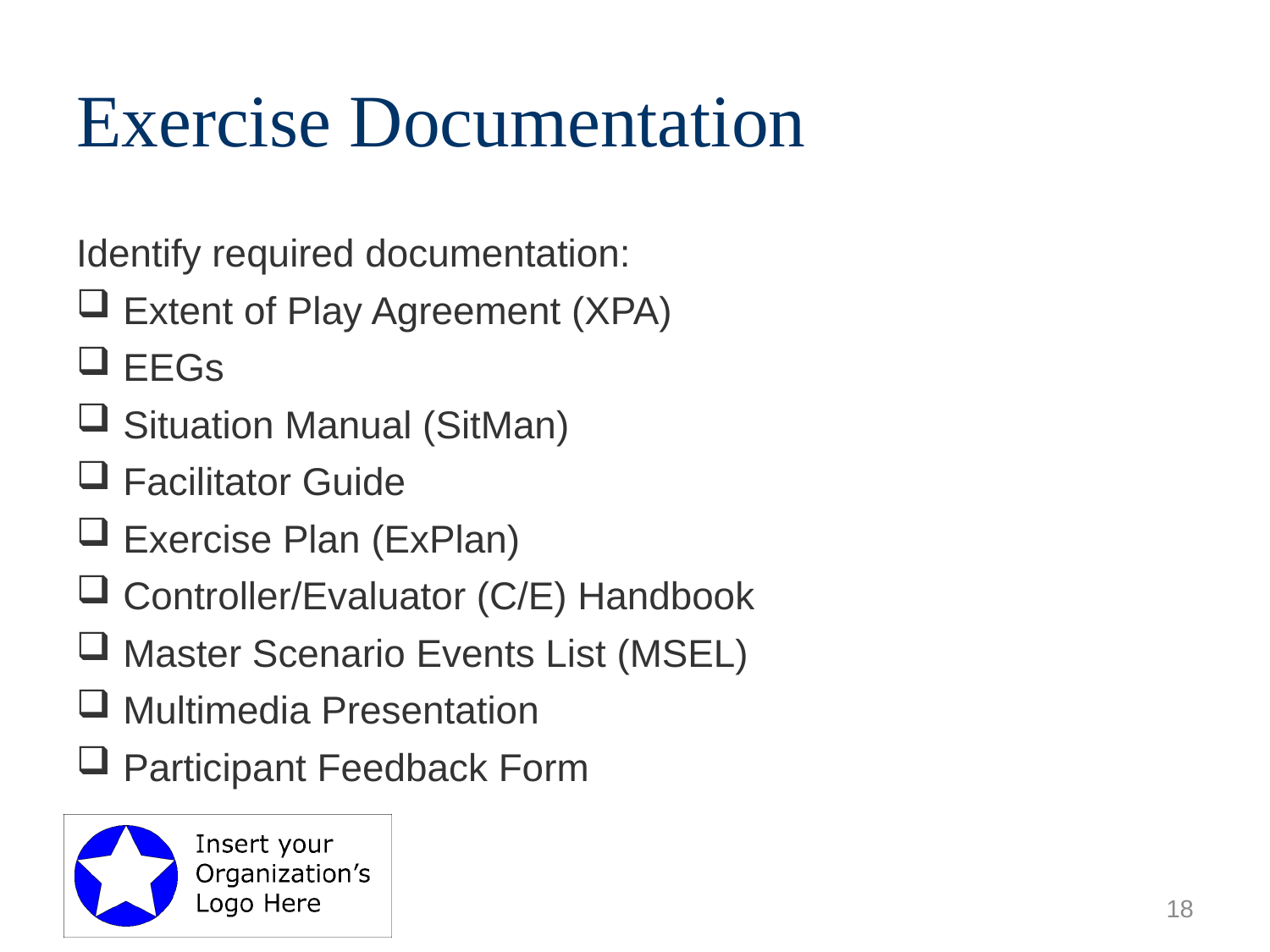

# Exercise Documentation
Identify required documentation:
Extent of Play Agreement (XPA)
EEGs
Situation Manual (SitMan)
Facilitator Guide
Exercise Plan (ExPlan)
Controller/Evaluator (C/E) Handbook
Master Scenario Events List (MSEL)
Multimedia Presentation
Participant Feedback Form
18